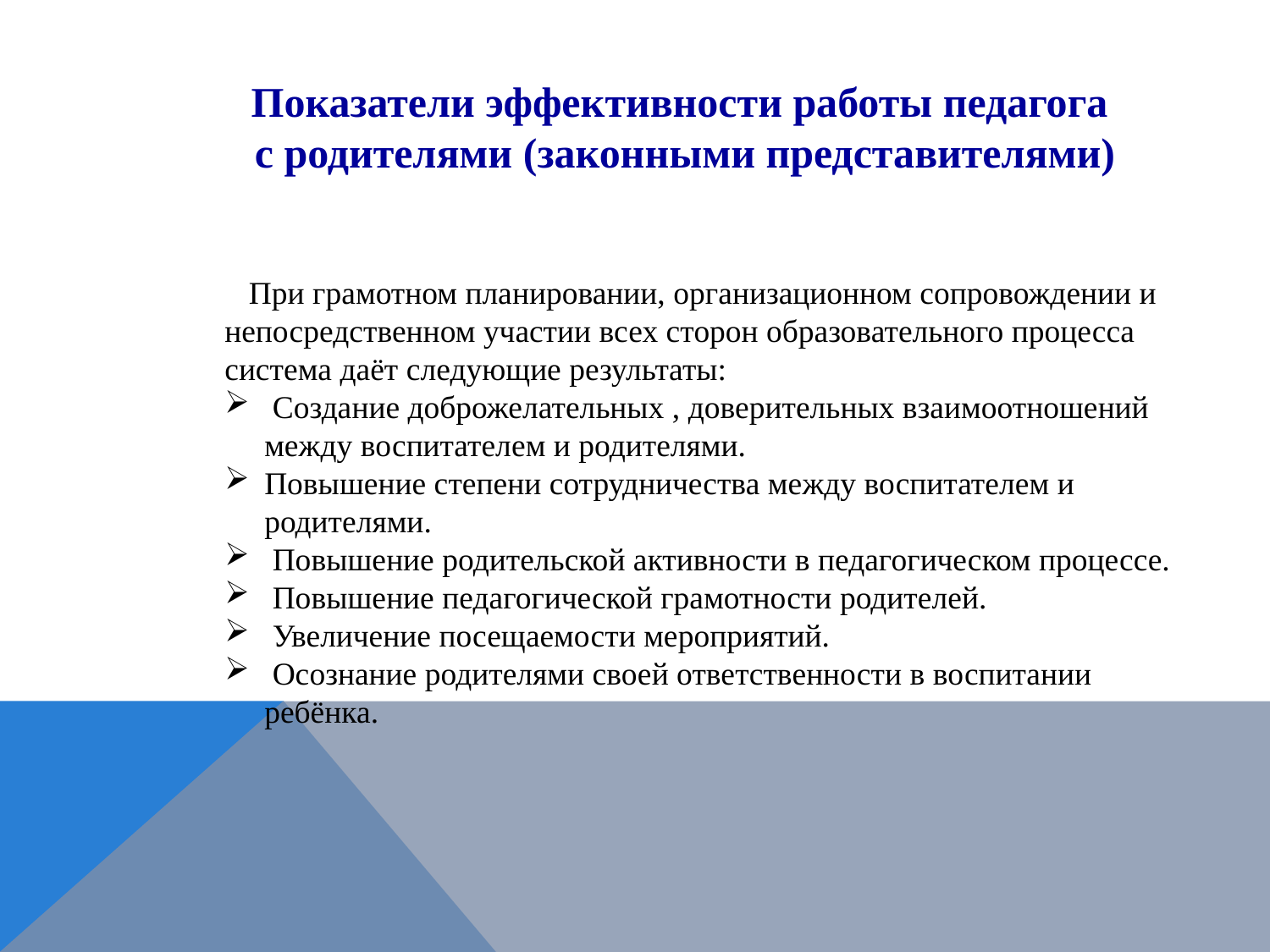

Показатели эффективности работы педагога
с родителями (законными представителями)
   При грамотном планировании, организационном сопровождении и непосредственном участии всех сторон образовательного процесса система даёт следующие результаты:
 Создание доброжелательных , доверительных взаимоотношений между воспитателем и родителями.
Повышение степени сотрудничества между воспитателем и родителями.
 Повышение родительской активности в педагогическом процессе.
 Повышение педагогической грамотности родителей.
 Увеличение посещаемости мероприятий.
 Осознание родителями своей ответственности в воспитании ребёнка.